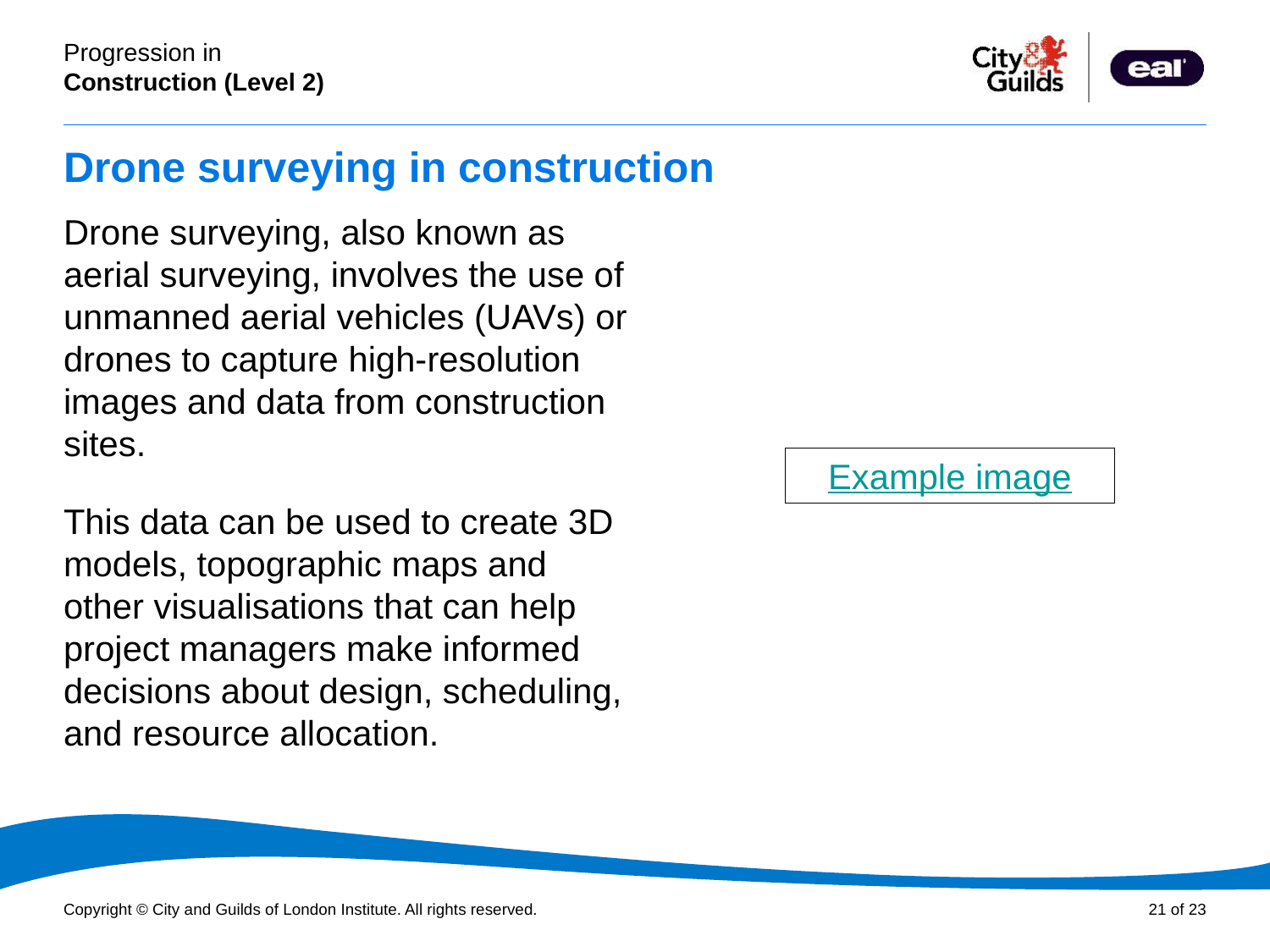

# Drone surveying in construction
Drone surveying, also known as aerial surveying, involves the use of unmanned aerial vehicles (UAVs) or drones to capture high-resolution images and data from construction sites.
This data can be used to create 3D models, topographic maps and other visualisations that can help project managers make informed decisions about design, scheduling, and resource allocation.
Example image